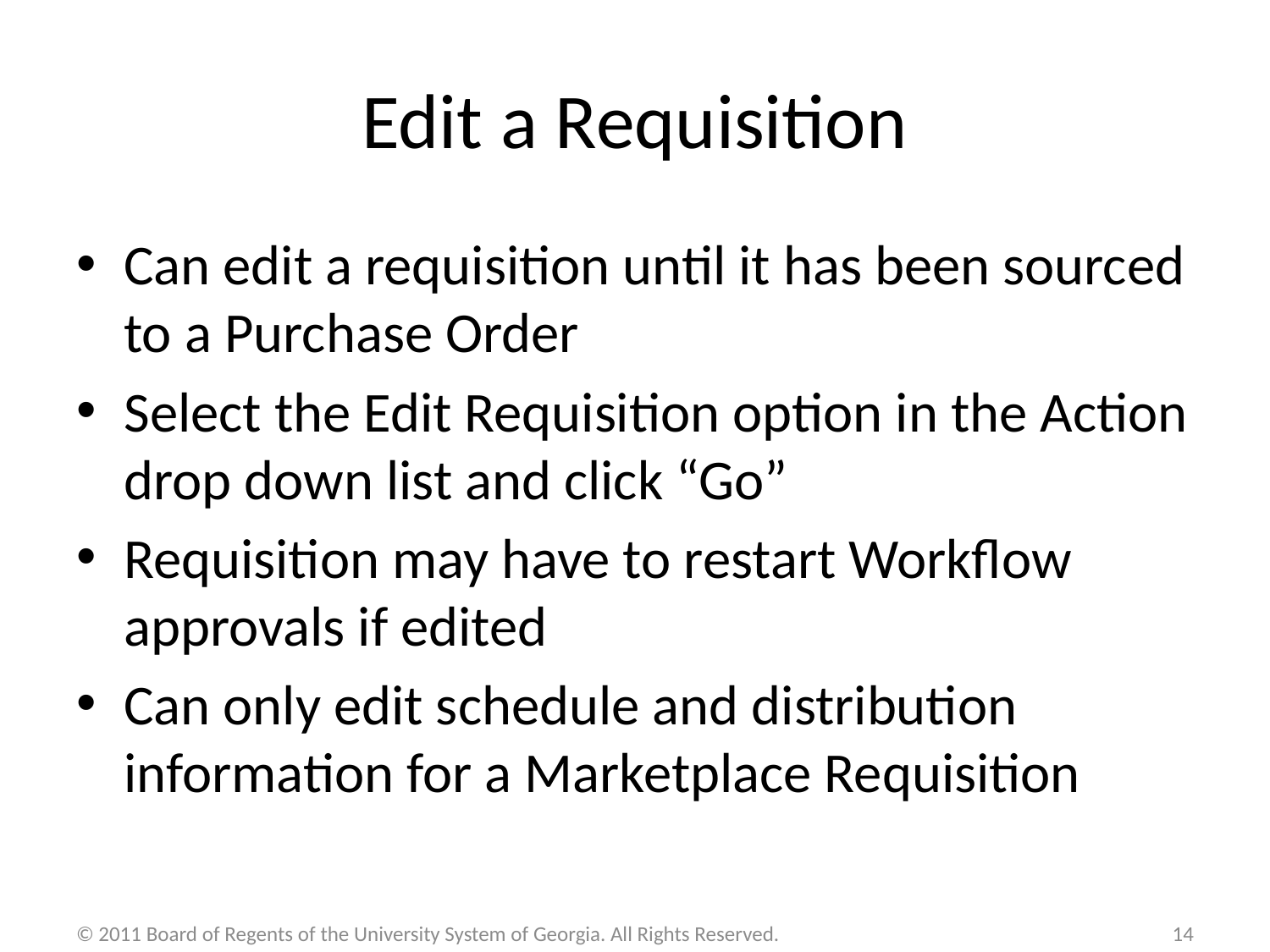

# Edit a Requisition
Can edit a requisition until it has been sourced to a Purchase Order
Select the Edit Requisition option in the Action drop down list and click “Go”
Requisition may have to restart Workflow approvals if edited
Can only edit schedule and distribution information for a Marketplace Requisition
© 2011 Board of Regents of the University System of Georgia. All Rights Reserved.
14